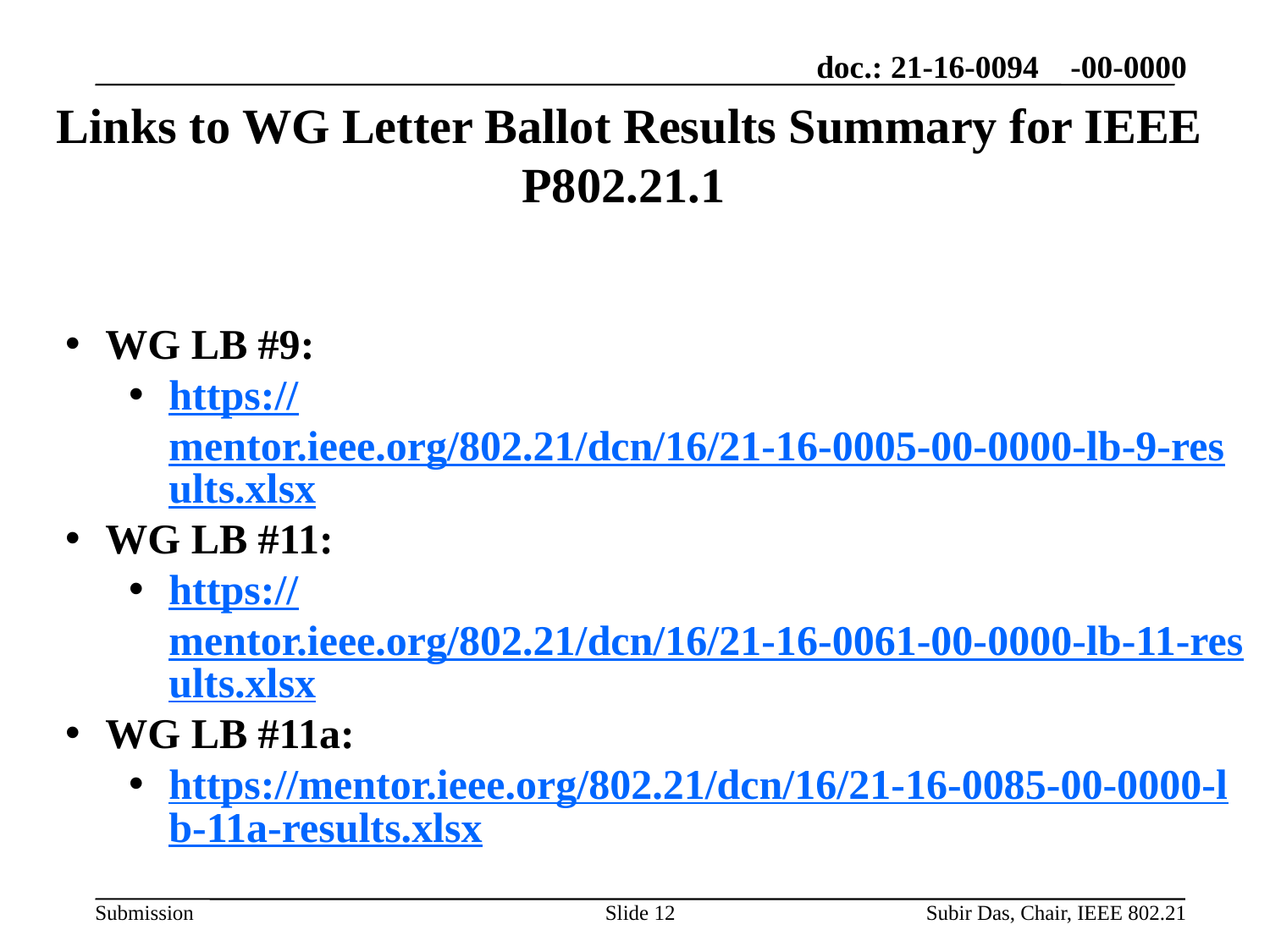

# Links to WG Letter Ballot Results Summary for IEEE P802.21.1

WG LB #9:
https://mentor.ieee.org/802.21/dcn/16/21-16-0005-00-0000-lb-9-results.xlsx
WG LB #11:
https://mentor.ieee.org/802.21/dcn/16/21-16-0061-00-0000-lb-11-results.xlsx
WG LB #11a:
https://mentor.ieee.org/802.21/dcn/16/21-16-0085-00-0000-lb-11a-results.xlsx

Slide 12
Subir Das, Chair, IEEE 802.21